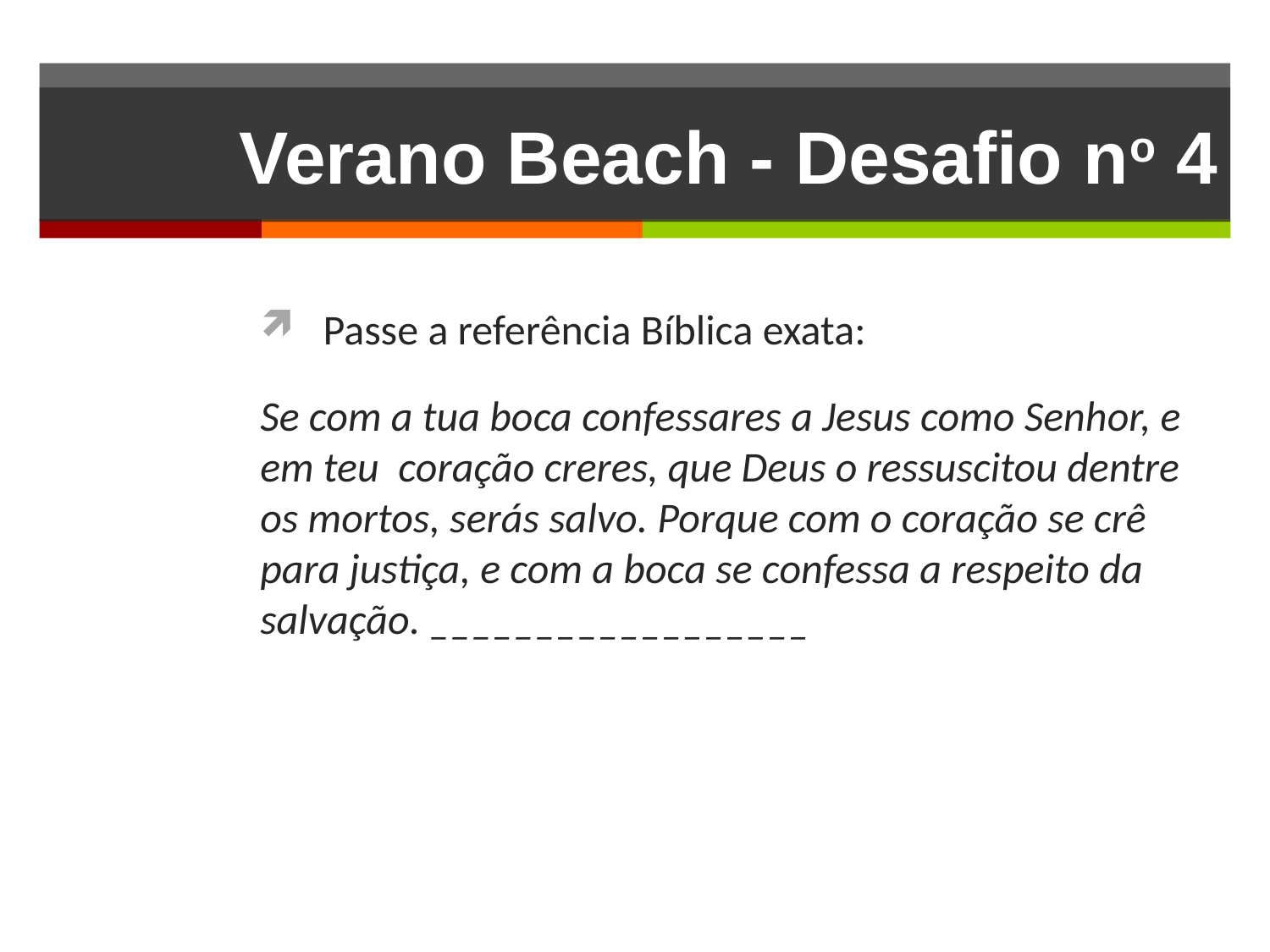

# Verano Beach - Desafio no 4
Passe a referência Bíblica exata:
Se com a tua boca confessares a Jesus como Senhor, e em teu  coração creres, que Deus o ressuscitou dentre os mortos, serás salvo. Porque com o coração se crê para justiça, e com a boca se confessa a respeito da salvação. __________________